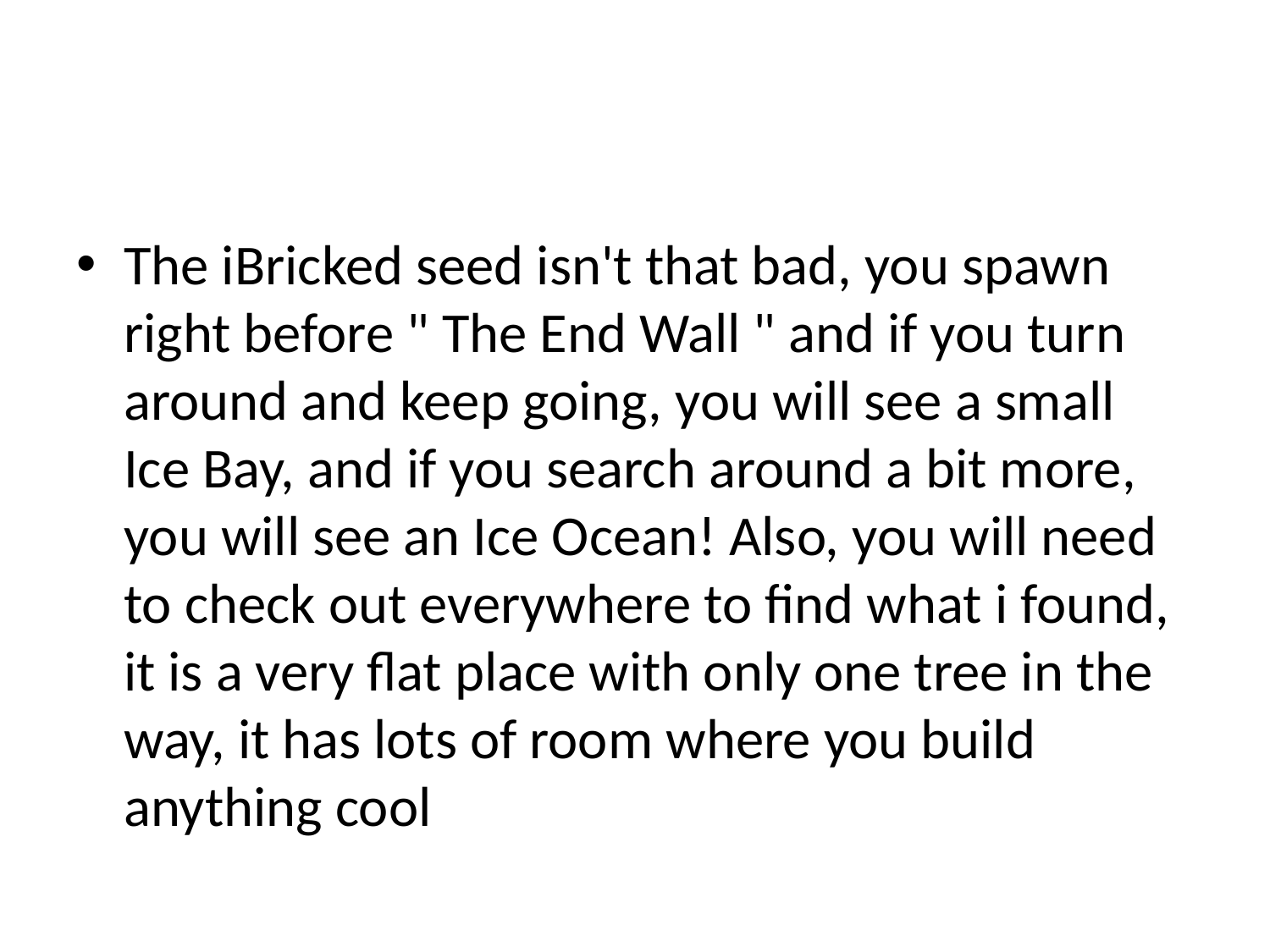

#
The iBricked seed isn't that bad, you spawn right before " The End Wall " and if you turn around and keep going, you will see a small Ice Bay, and if you search around a bit more, you will see an Ice Ocean! Also, you will need to check out everywhere to find what i found, it is a very flat place with only one tree in the way, it has lots of room where you build anything cool